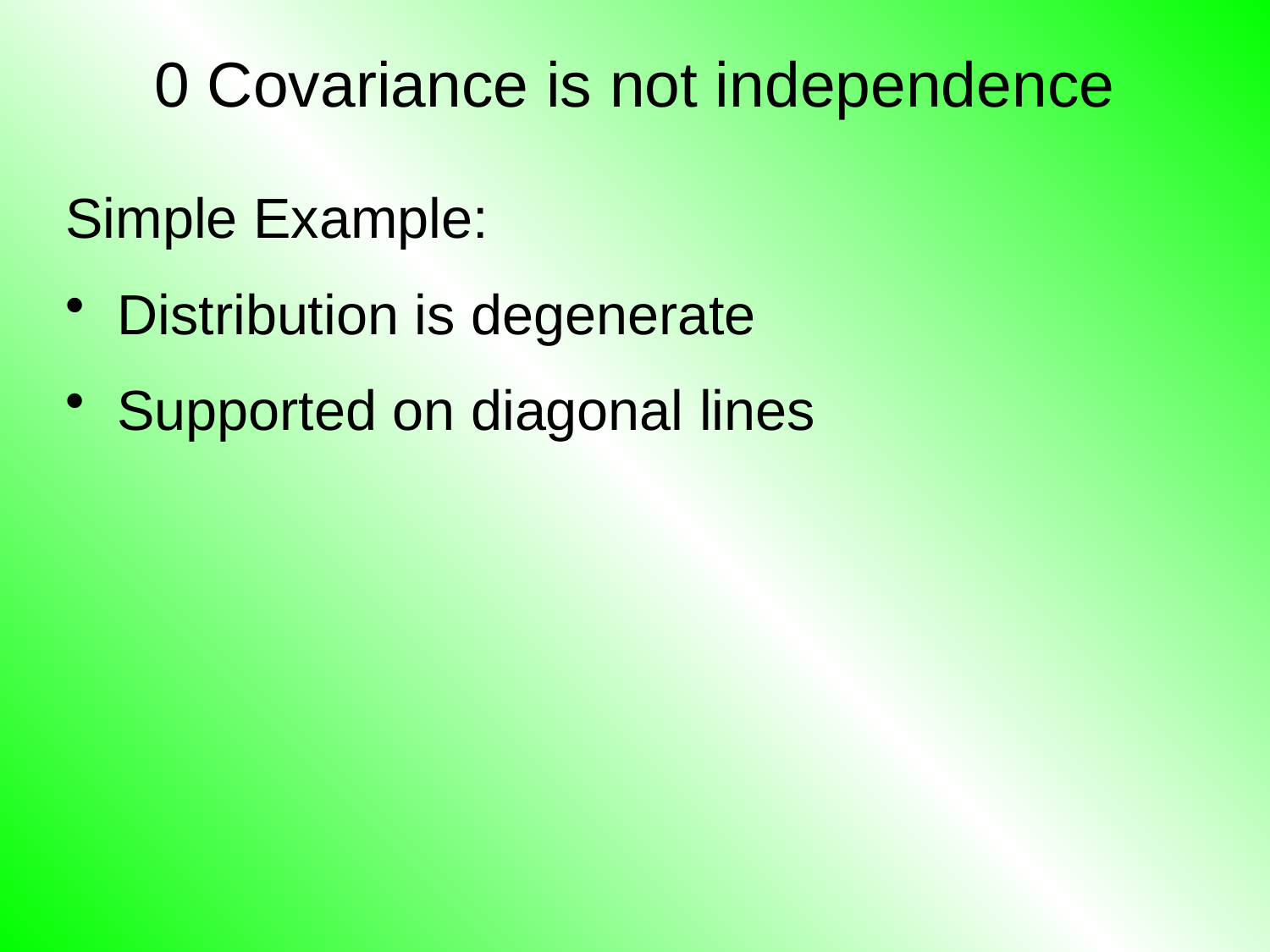

0 Covariance is not independence
Simple Example:
  Distribution is degenerate
  Supported on diagonal lines